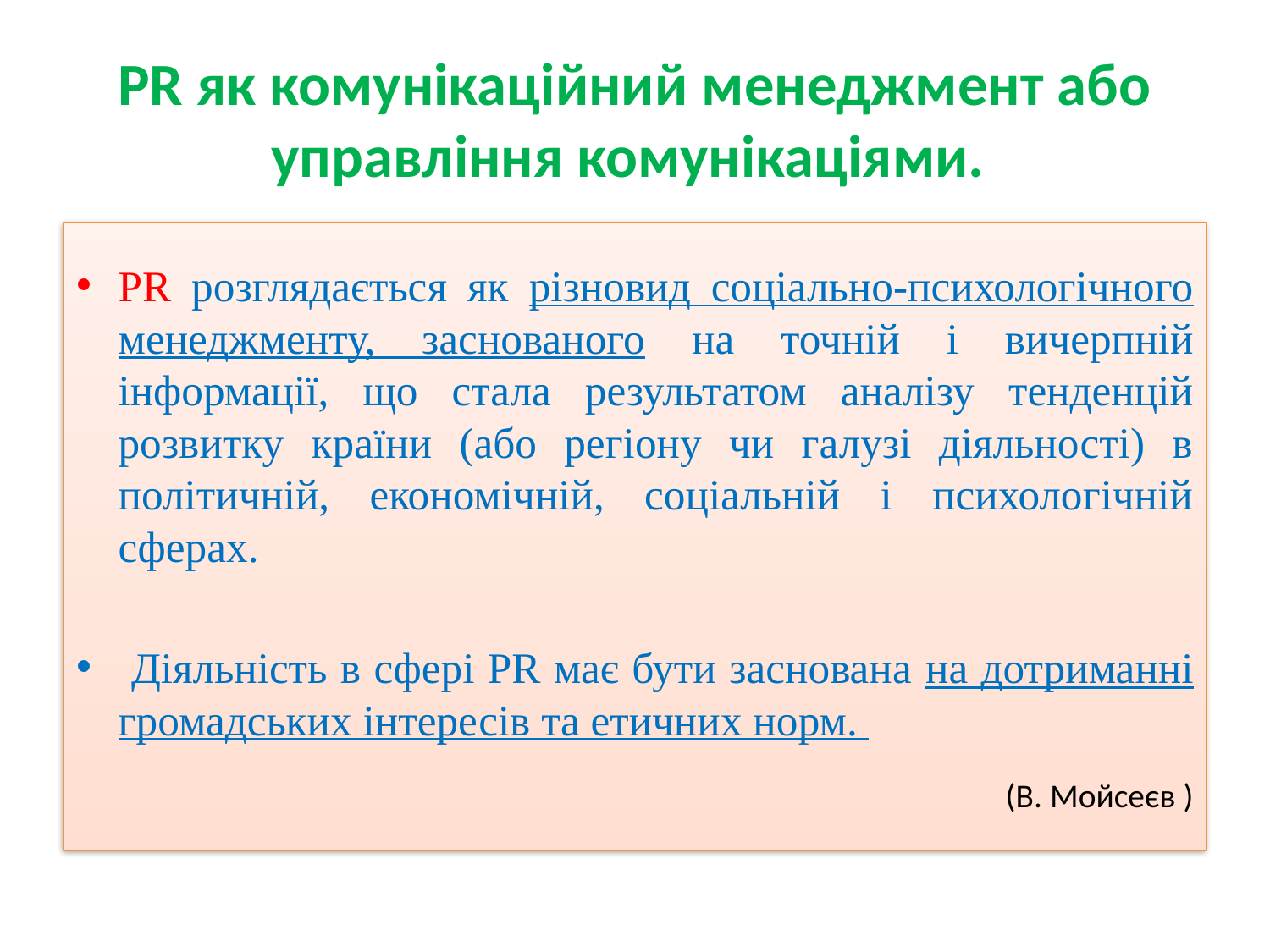

# PR як комунікаційний менеджмент або управління комунікаціями.

PR розглядається як різновид соціально-психологічного менеджменту, заснованого на точній і вичерпній інформації, що стала результатом аналізу тенденцій розвитку країни (або регіону чи галузі діяльності) в політичній, економічній, соціальній і психологічній сферах.

 Діяльність в сфері PR має бути заснована на дотриманні громадських інтересів та етичних норм.

(В. Мойсеєв )